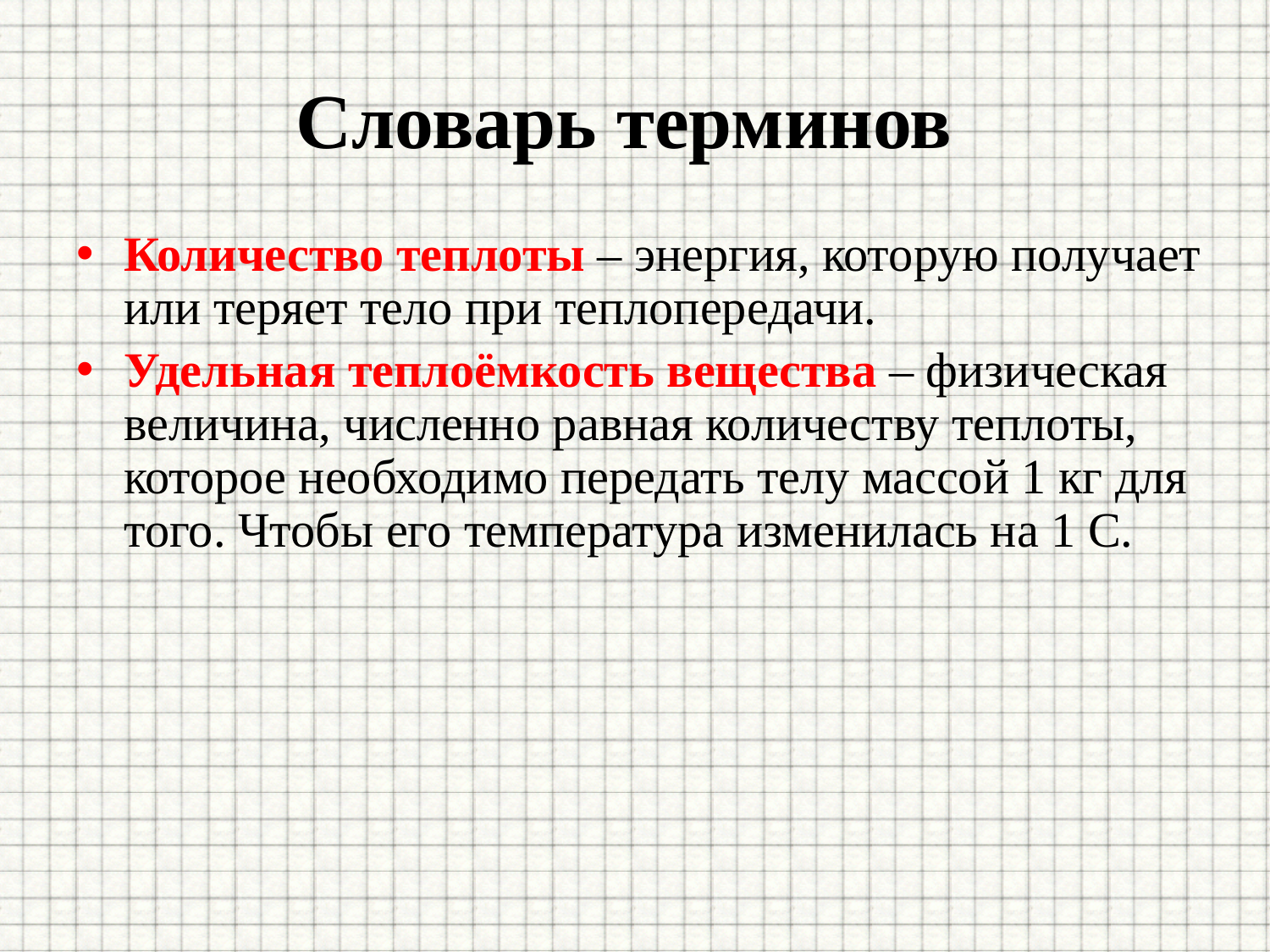

# Словарь терминов
Количество теплоты – энергия, которую получает или теряет тело при теплопередачи.
Удельная теплоёмкость вещества – физическая величина, численно равная количеству теплоты, которое необходимо передать телу массой 1 кг для того. Чтобы его температура изменилась на 1 С.